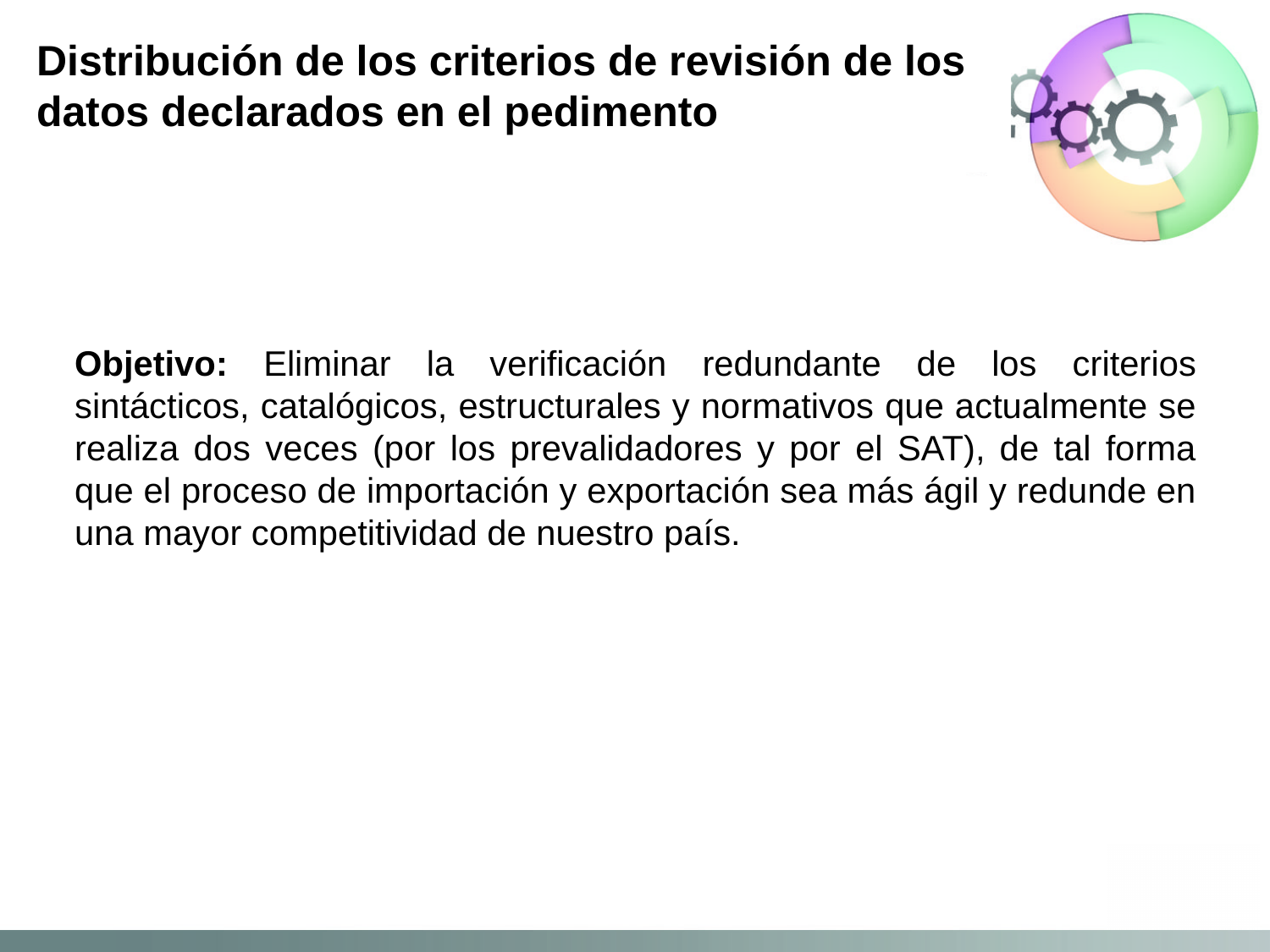

Distribución de los criterios de revisión de los datos declarados en el pedimento
Objetivo: Eliminar la verificación redundante de los criterios sintácticos, catalógicos, estructurales y normativos que actualmente se realiza dos veces (por los prevalidadores y por el SAT), de tal forma que el proceso de importación y exportación sea más ágil y redunde en una mayor competitividad de nuestro país.